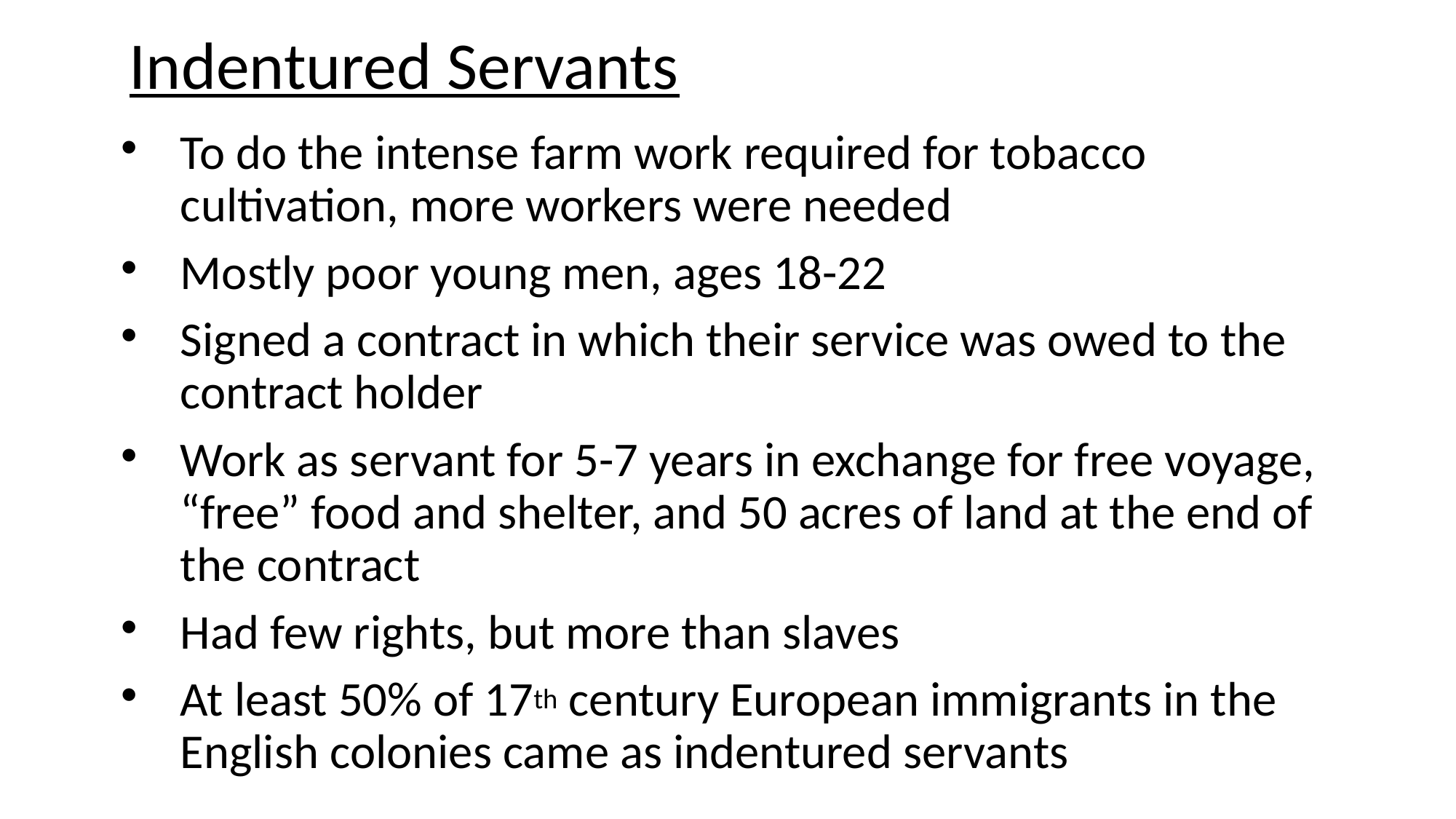

# Indentured Servants
To do the intense farm work required for tobacco cultivation, more workers were needed
Mostly poor young men, ages 18-22
Signed a contract in which their service was owed to the contract holder
Work as servant for 5-7 years in exchange for free voyage, “free” food and shelter, and 50 acres of land at the end of the contract
Had few rights, but more than slaves
At least 50% of 17th century European immigrants in the English colonies came as indentured servants